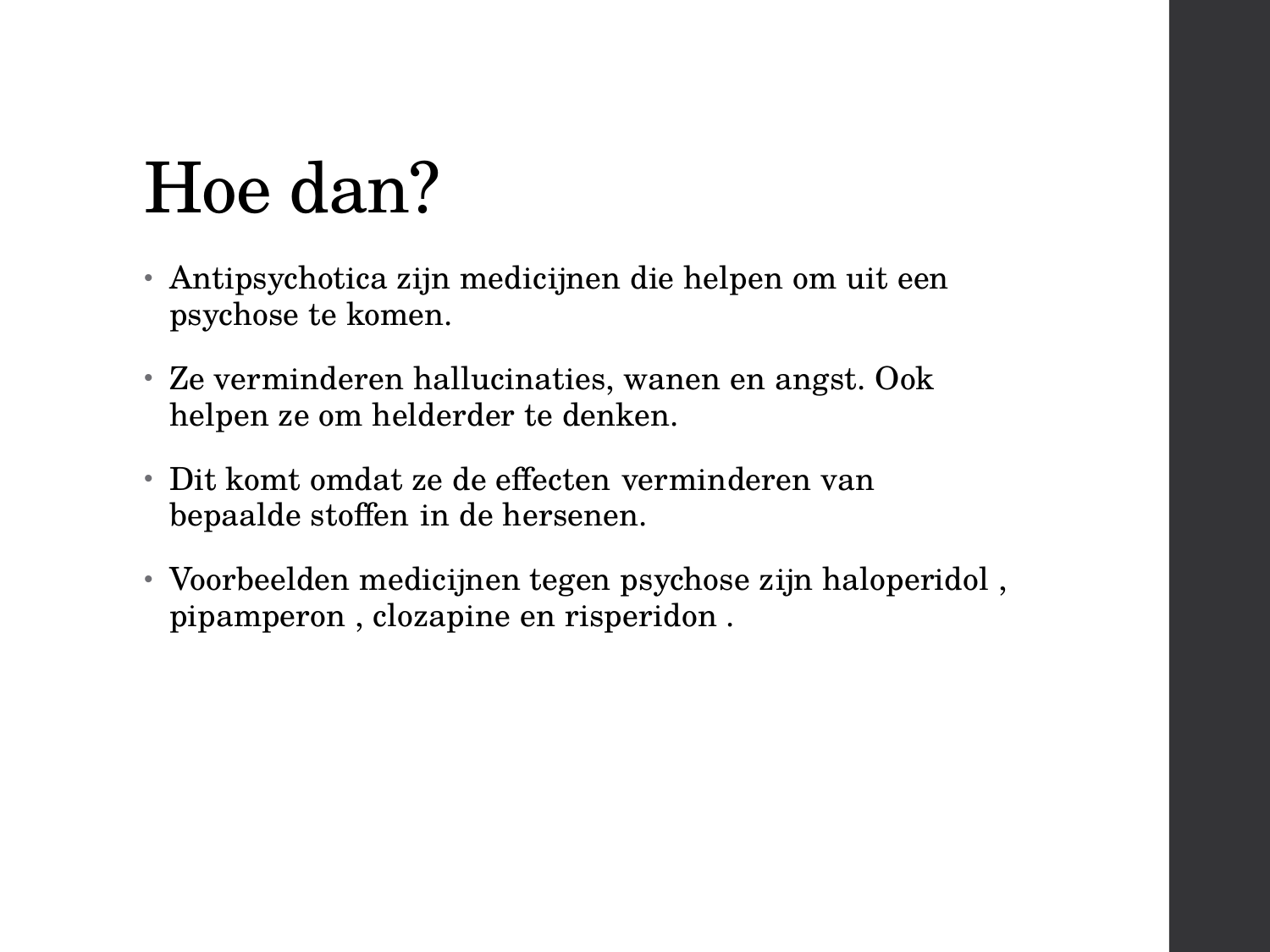

# Hoe dan?
Antipsychotica zijn medicijnen die helpen om uit een psychose te komen.
Ze verminderen hallucinaties, wanen en angst. Ook helpen ze om helderder te denken.
Dit komt omdat ze de effecten verminderen van bepaalde stoffen in de hersenen.
Voorbeelden medicijnen tegen psychose zijn haloperidol , pipamperon , clozapine en risperidon .